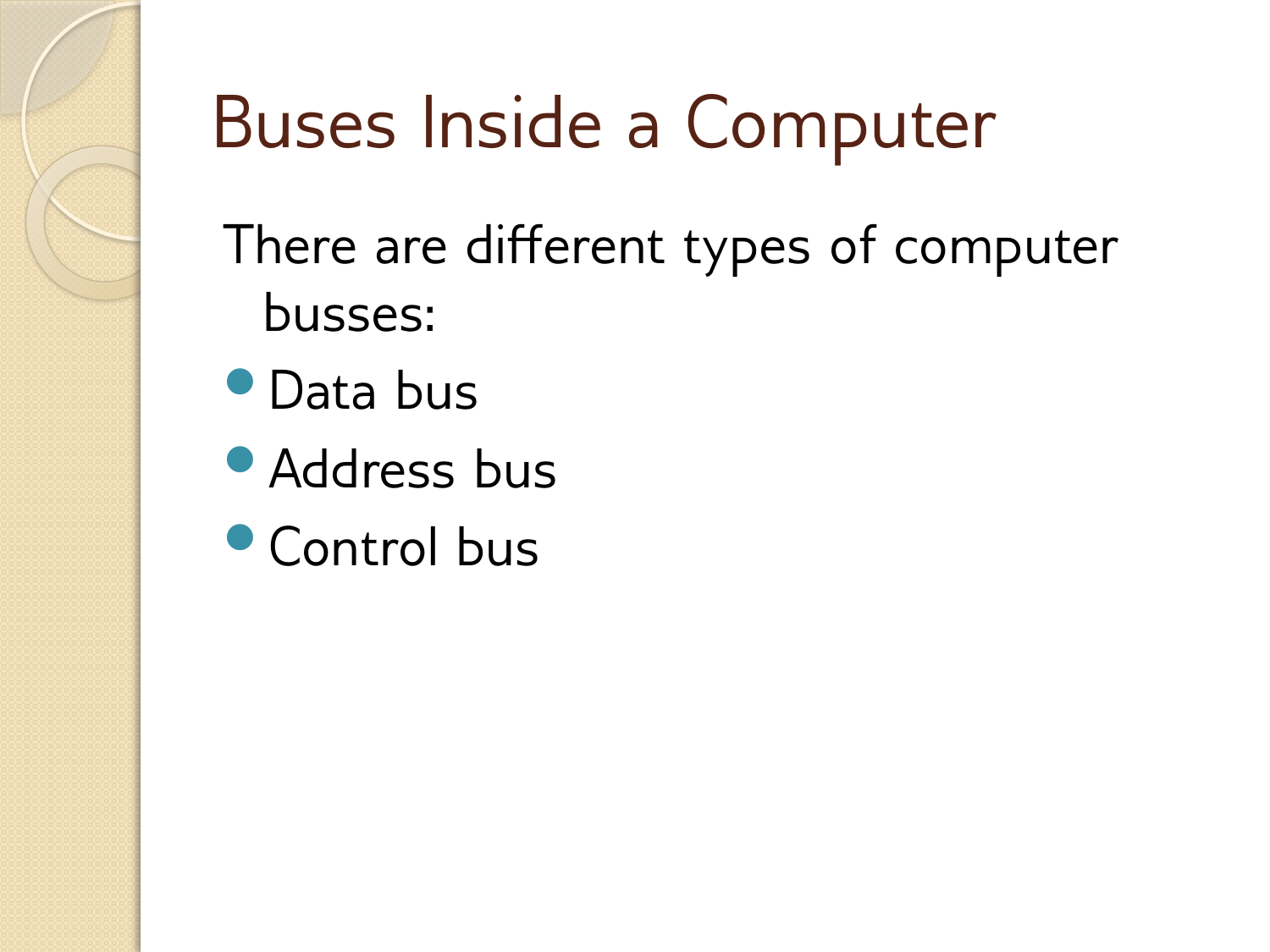

# Buses Inside a Computer
There are different types of computer busses:
Data bus
Address bus
Control bus